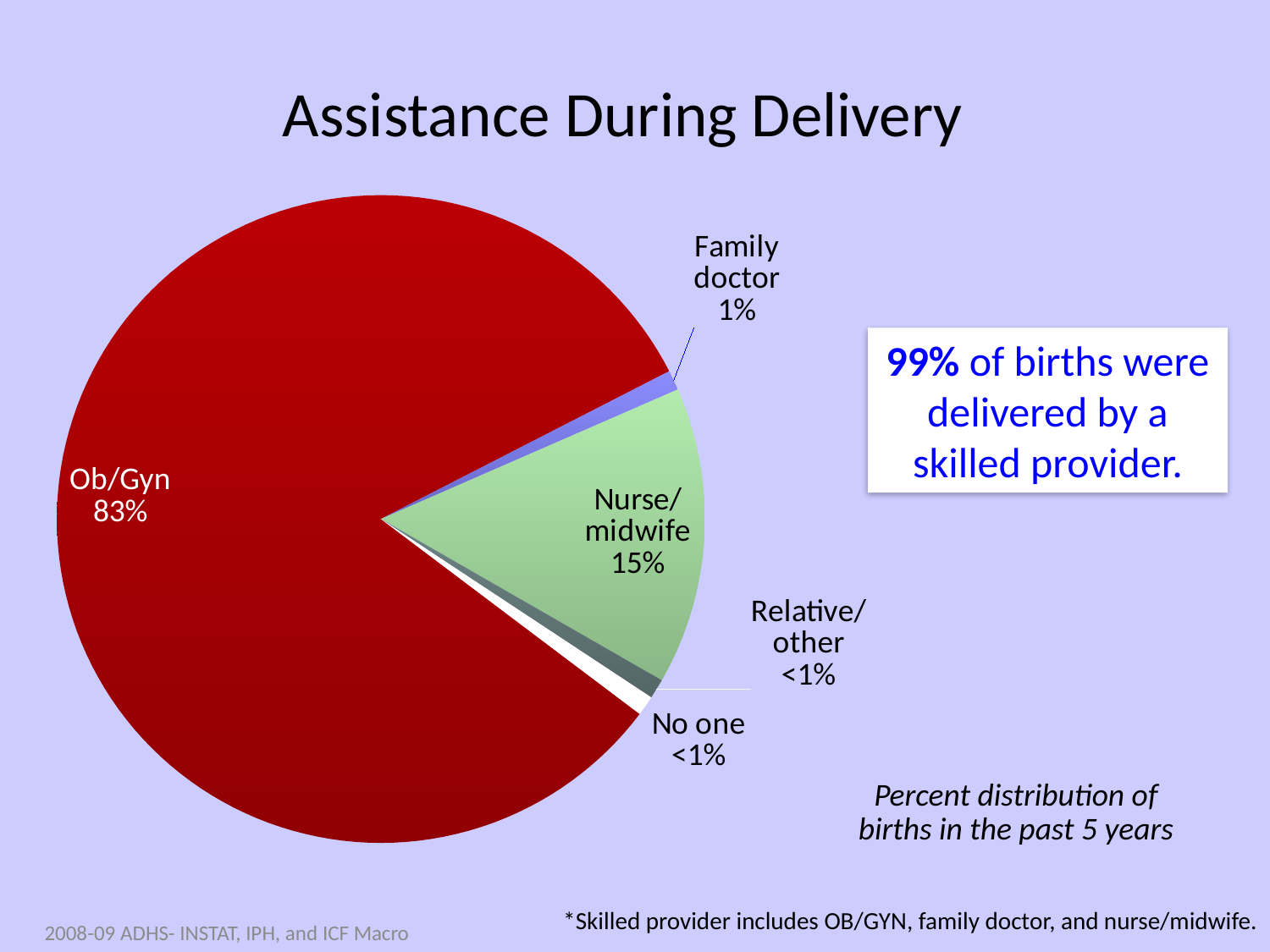

# Assistance During Delivery

### Chart

| Category |  |
|---|---|
| Ob/Gyn | 83.0 |
| Family doctor | 1.0 |
| Nurse/midwife | 15.0 |
| Relative/ other | 1.0 |
| No one | 1.0 |
99% of births were delivered by a skilled provider.
Percent distribution of births in the past 5 years
*Skilled provider includes OB/GYN, family doctor, and nurse/midwife.
2008-09 ADHS- INSTAT, IPH, and ICF Macro